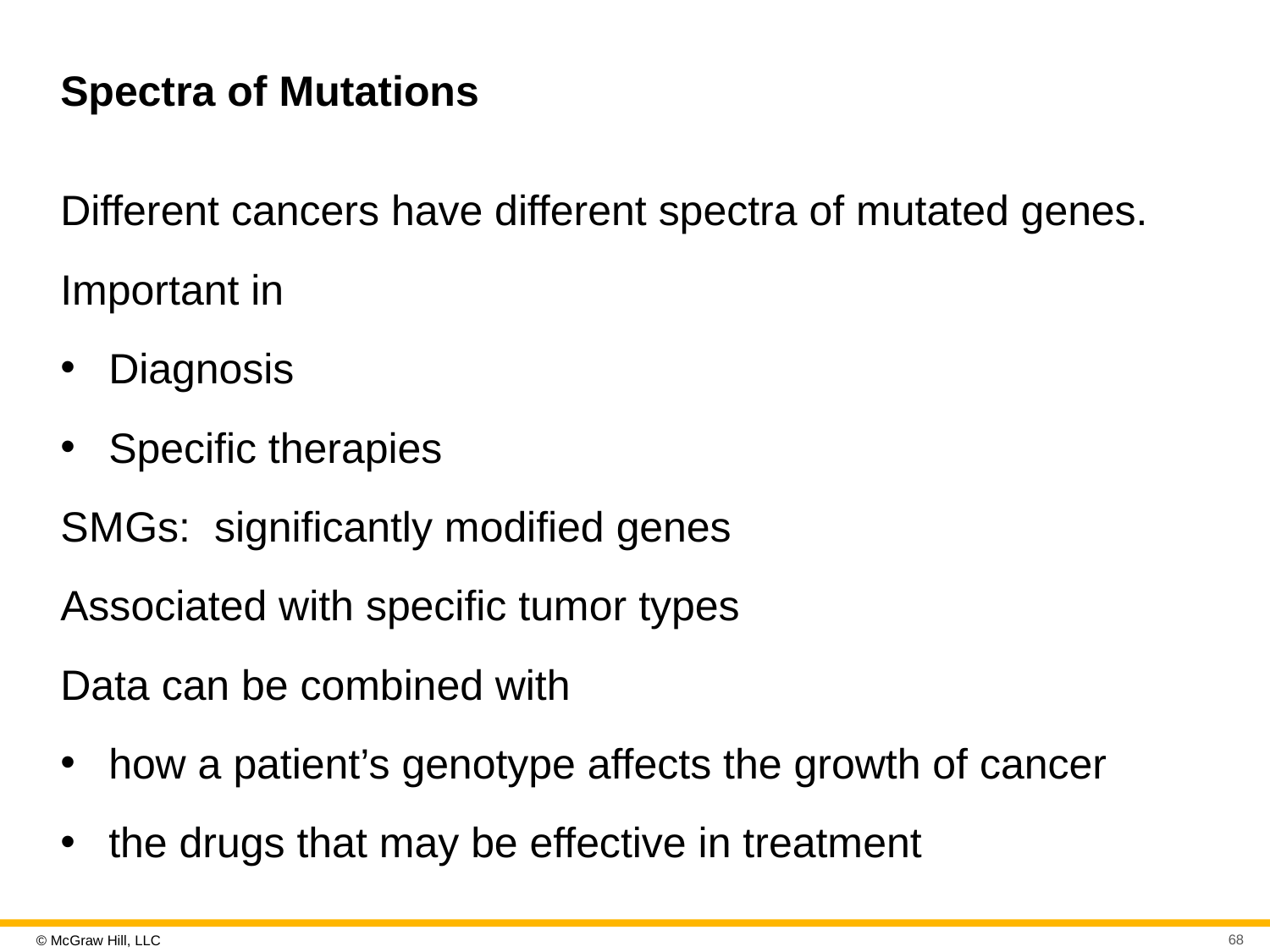

# Spectra of Mutations
Different cancers have different spectra of mutated genes.
Important in
Diagnosis
Specific therapies
S M Gs:  significantly modified genes
Associated with specific tumor types
Data can be combined with
how a patient’s genotype affects the growth of cancer
the drugs that may be effective in treatment
68